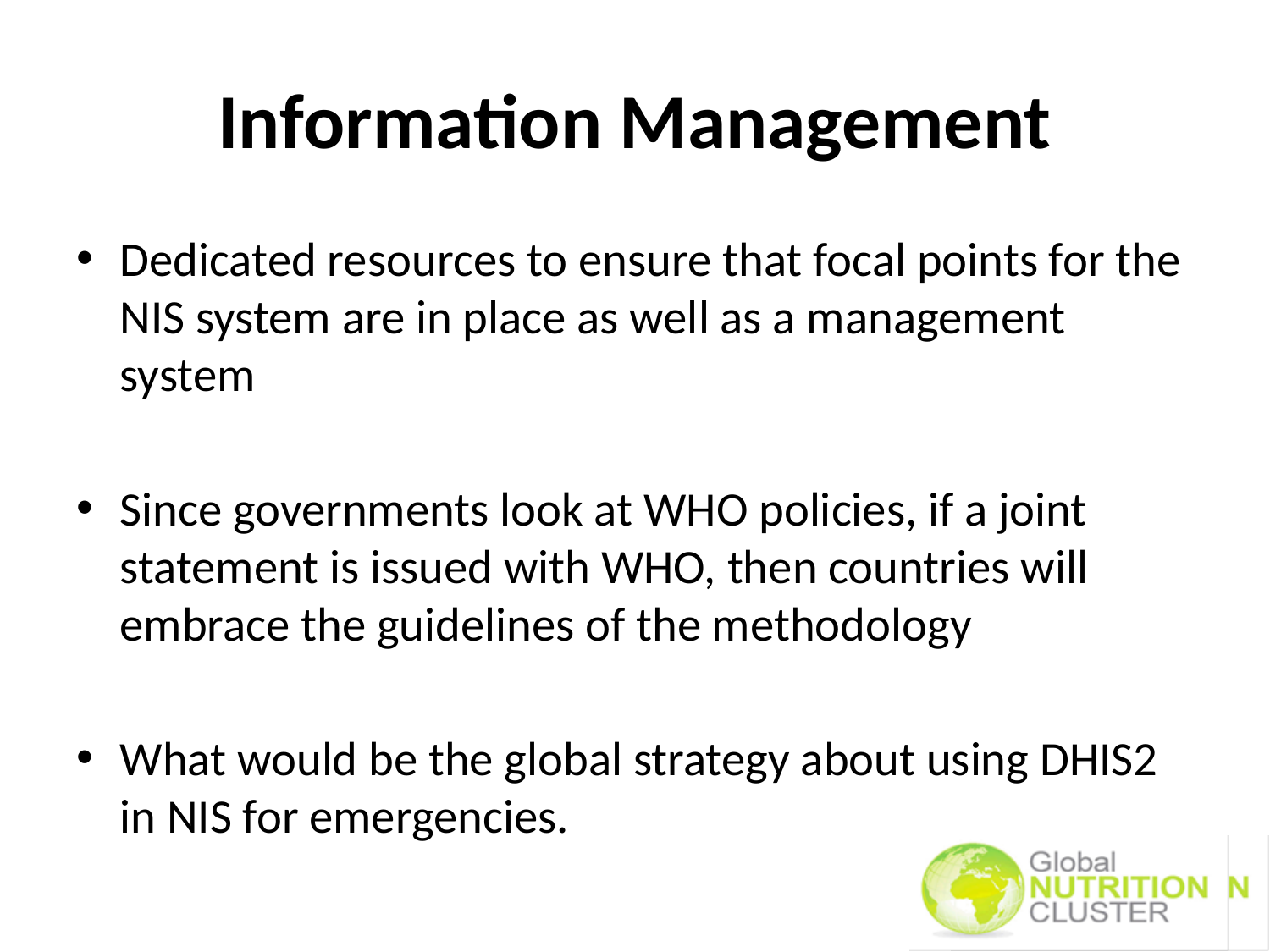

# Information Management
Dedicated resources to ensure that focal points for the NIS system are in place as well as a management system

Since governments look at WHO policies, if a joint statement is issued with WHO, then countries will embrace the guidelines of the methodology

What would be the global strategy about using DHIS2 in NIS for emergencies.